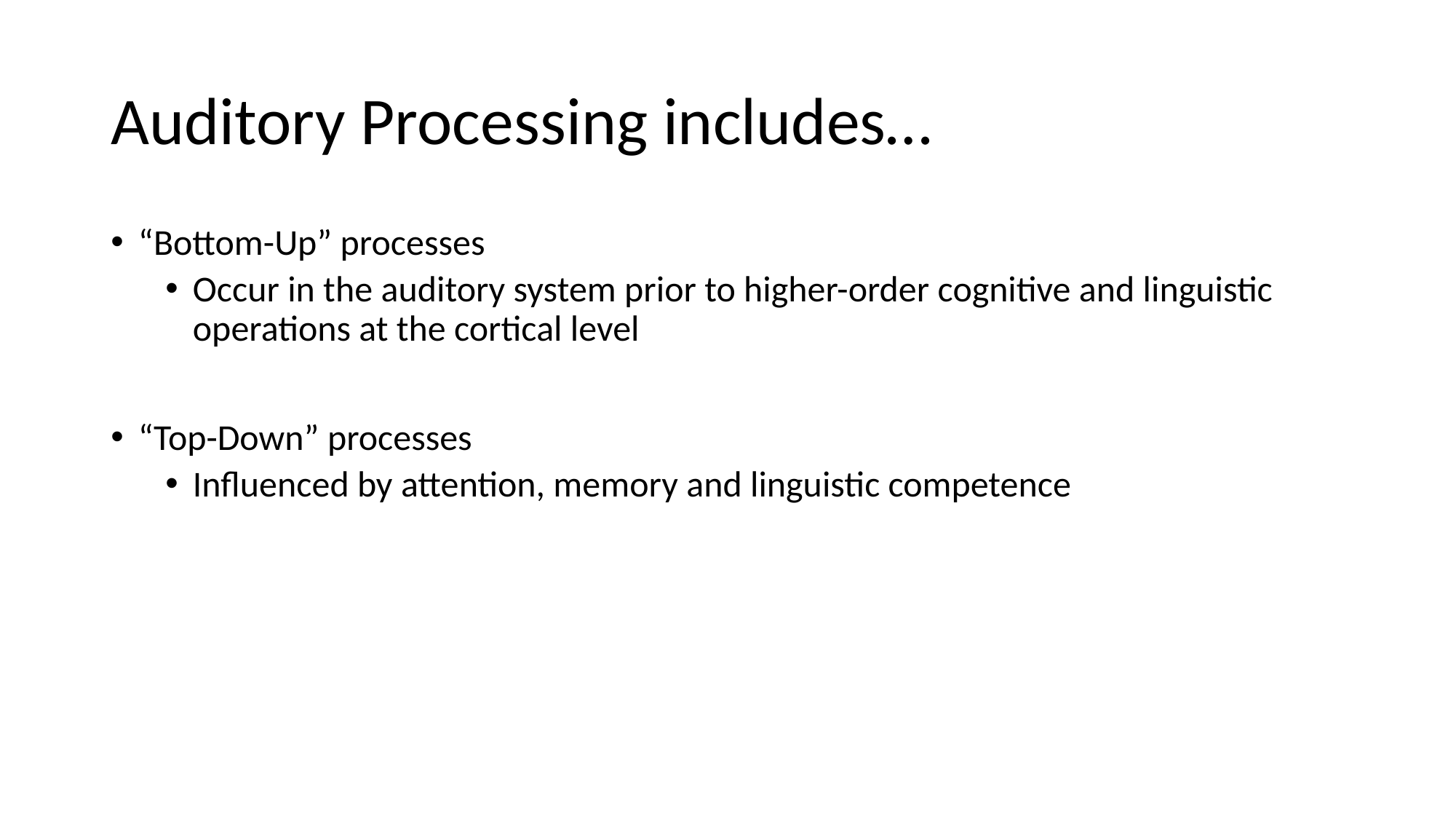

# Auditory Processing includes…
“Bottom-Up” processes
Occur in the auditory system prior to higher-order cognitive and linguistic operations at the cortical level

“Top-Down” processes
Influenced by attention, memory and linguistic competence